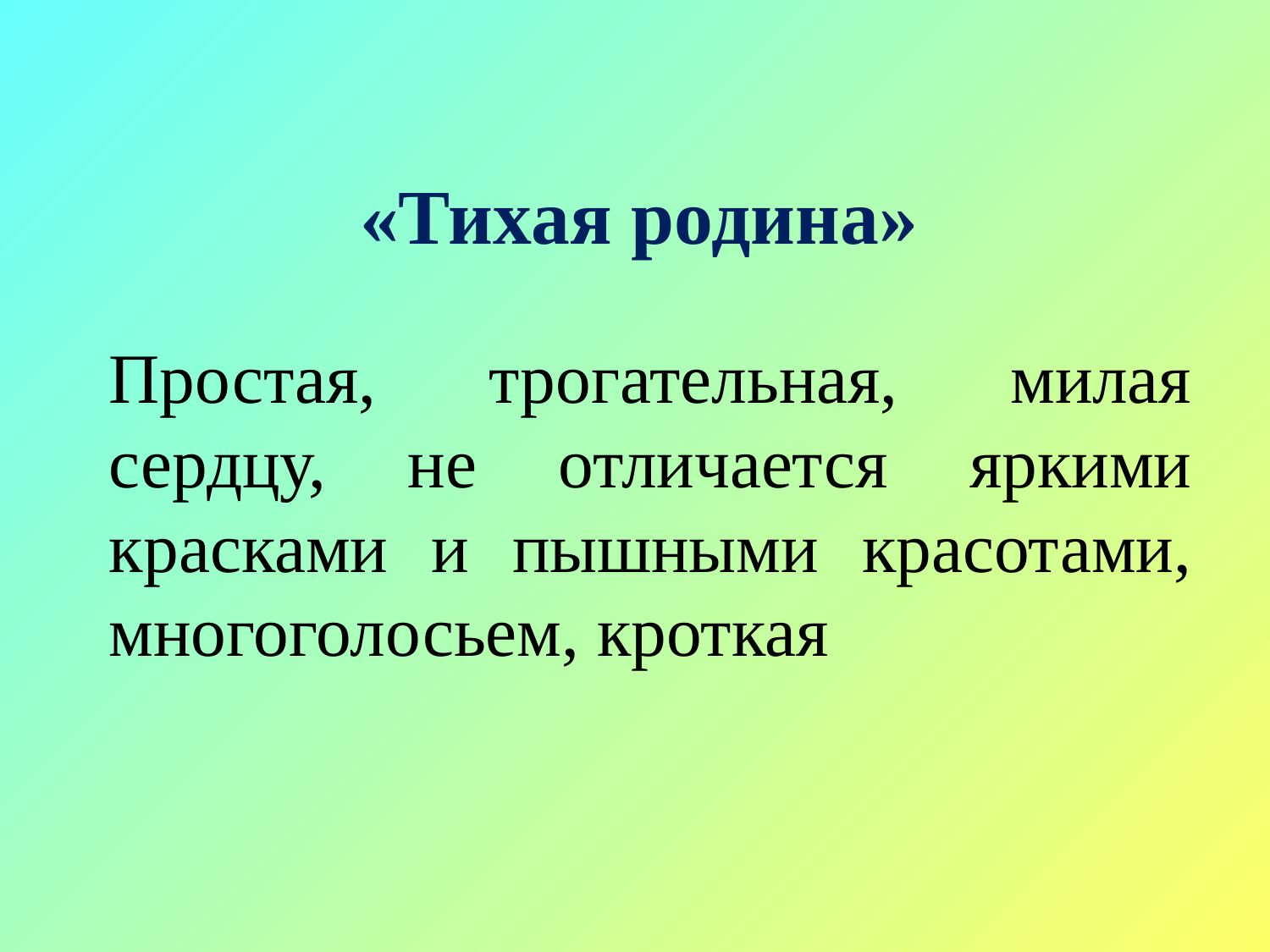

«Тихая родина»
Простая, трогательная, милая сердцу, не отличается яркими красками и пышными красотами, многоголосьем, кроткая